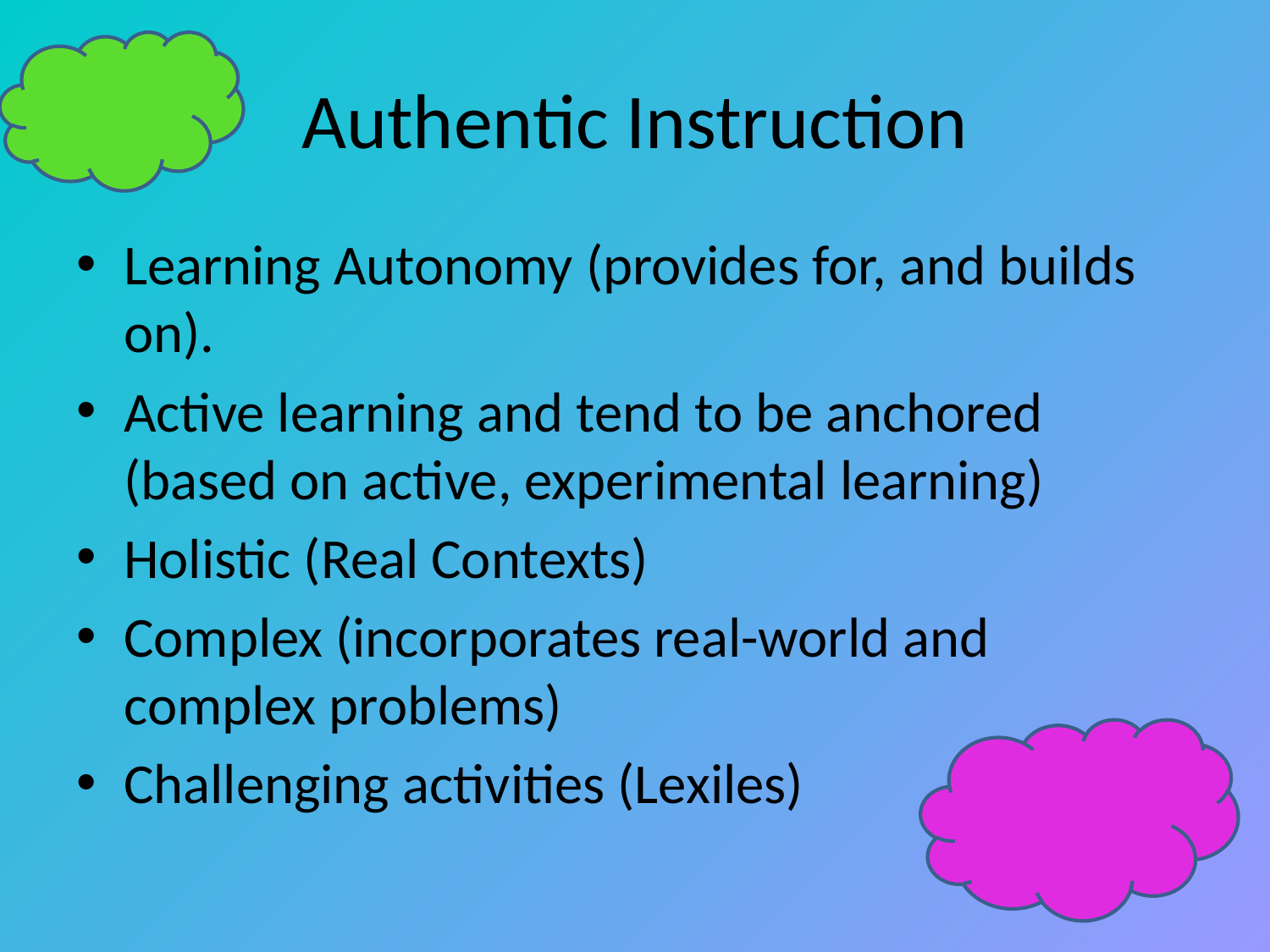

# Authentic Instruction
Learning Autonomy (provides for, and builds on).
Active learning and tend to be anchored (based on active, experimental learning)
Holistic (Real Contexts)
Complex (incorporates real-world and complex problems)
Challenging activities (Lexiles)